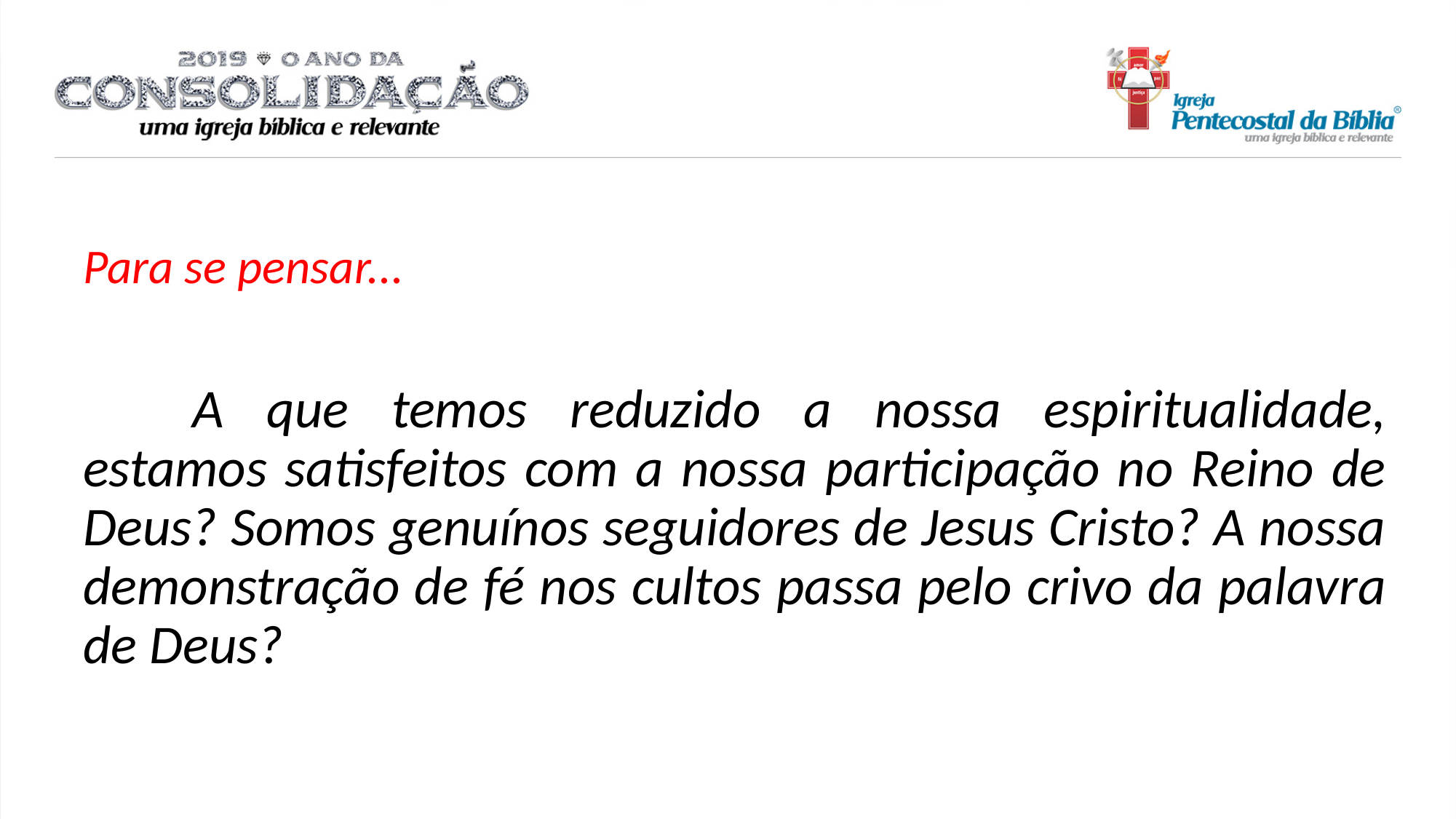

Para se pensar...

	A que temos reduzido a nossa espiritualidade, estamos satisfeitos com a nossa participação no Reino de Deus? Somos genuínos seguidores de Jesus Cristo? A nossa demonstração de fé nos cultos passa pelo crivo da palavra de Deus?